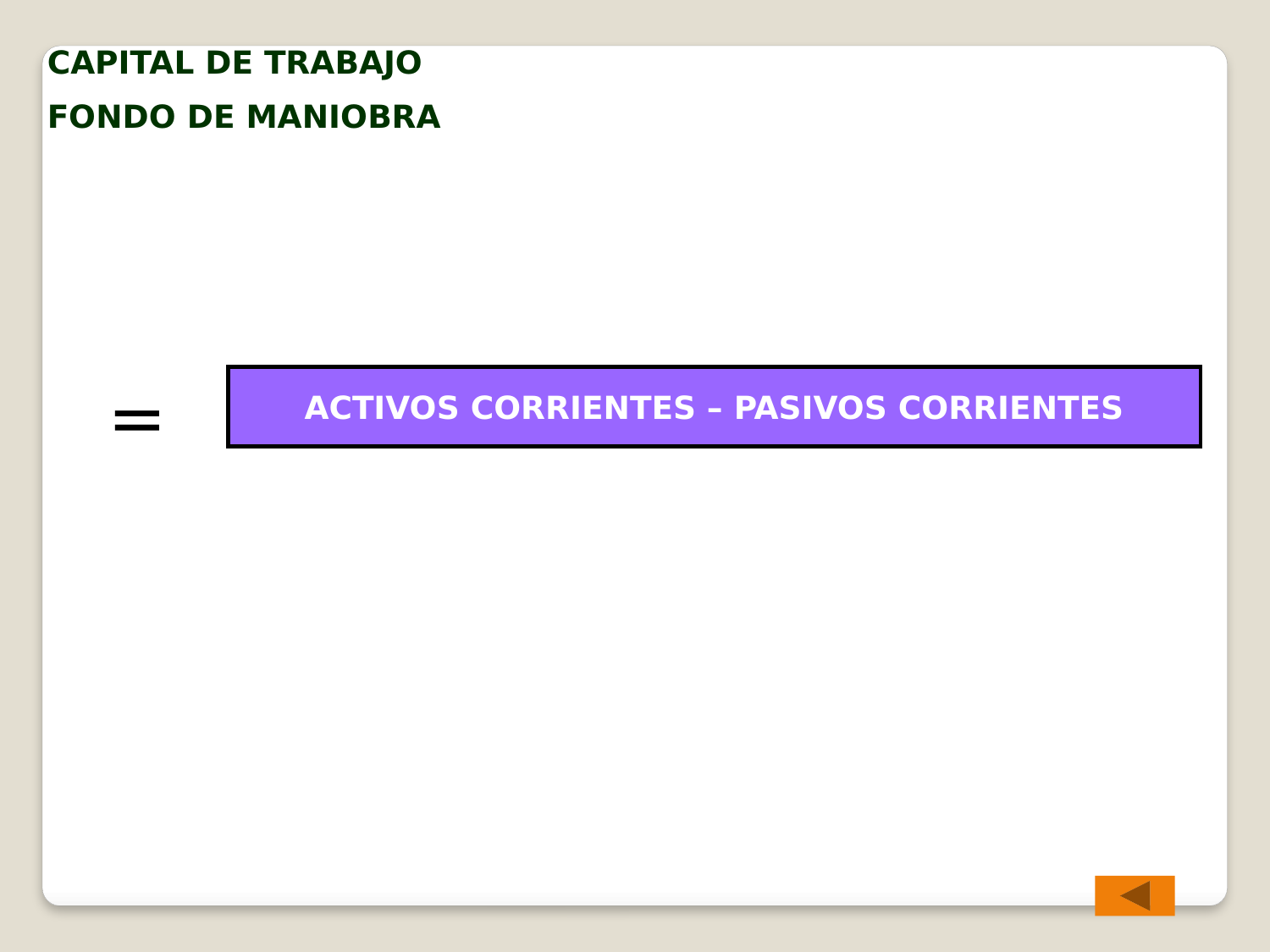

CAPITAL DE TRABAJO
FONDO DE MANIOBRA
=
ACTIVOS CORRIENTES – PASIVOS CORRIENTES